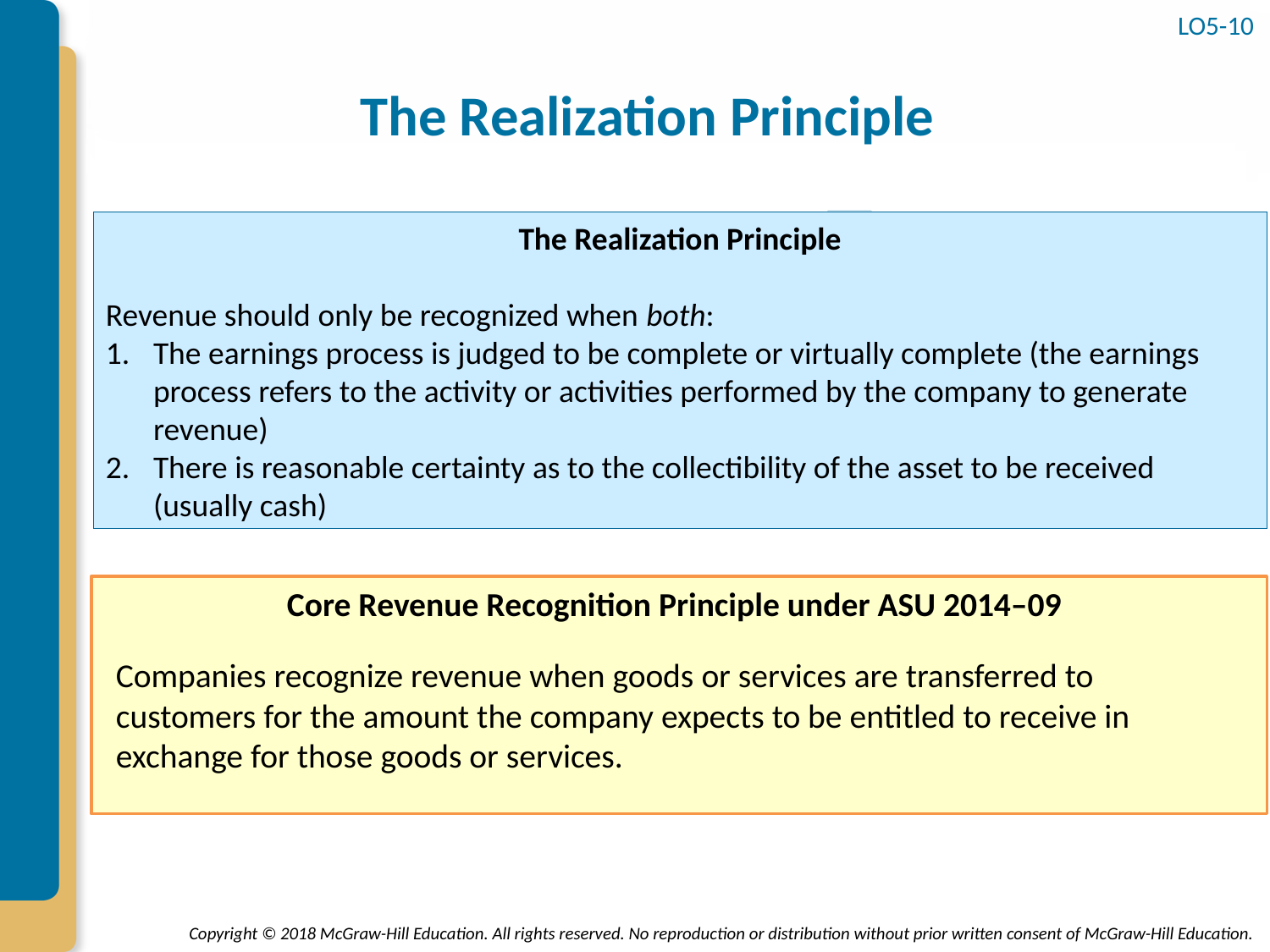

LO5-10
# The Realization Principle
The Realization Principle

Revenue should only be recognized when both:
The earnings process is judged to be complete or virtually complete (the earnings process refers to the activity or activities performed by the company to generate revenue)
There is reasonable certainty as to the collectibility of the asset to be received (usually cash)

Core Revenue Recognition Principle under ASU 2014–09

Companies recognize revenue when goods or services are transferred to customers for the amount the company expects to be entitled to receive in exchange for those goods or services.